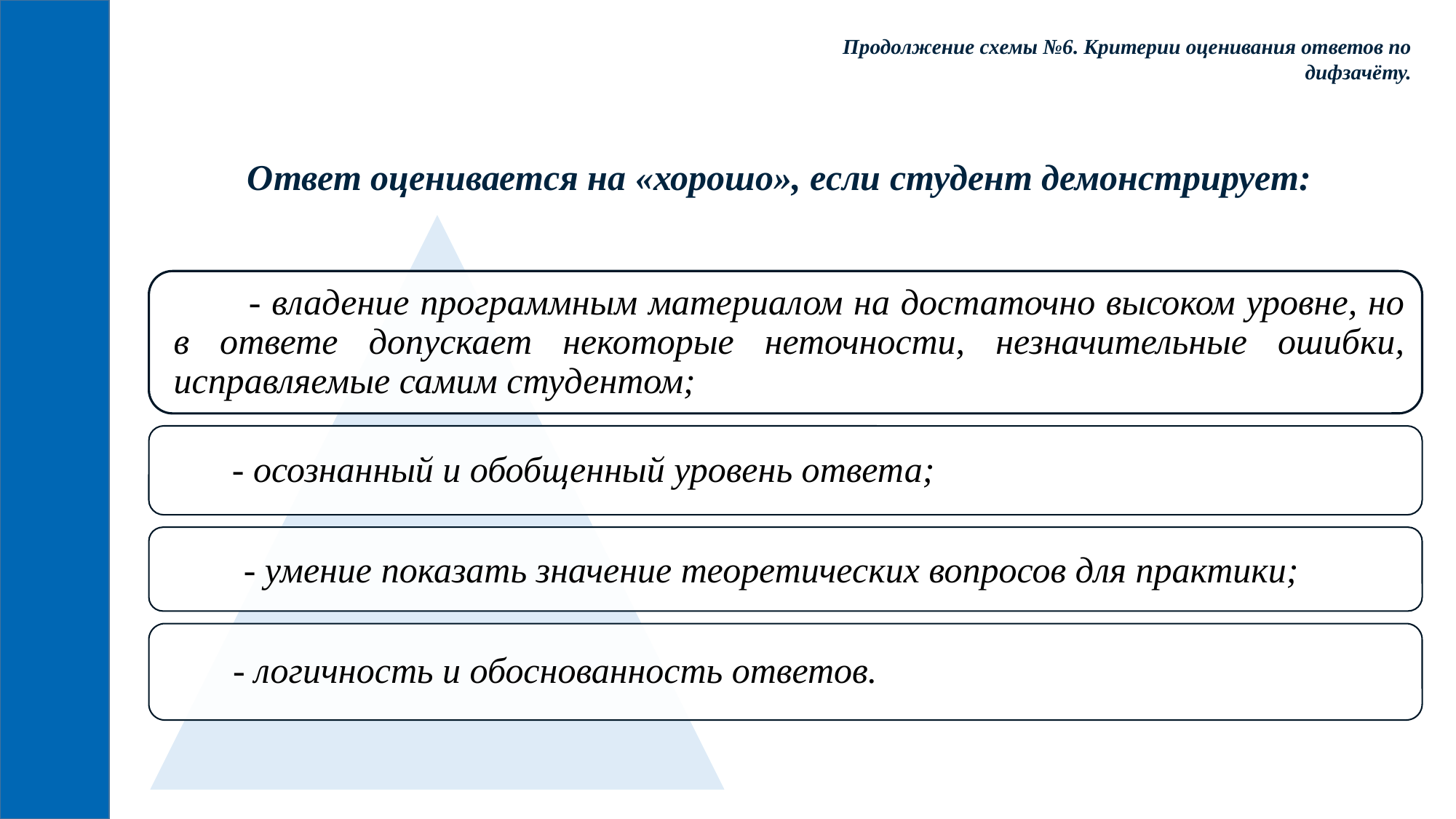

Продолжение схемы №6. Критерии оценивания ответов по дифзачёту.

Ответ оценивается на «хорошо», если студент демонстрирует:
       - владение программным материалом на достаточно высоком уровне, но в ответе допускает некоторые неточности, незначительные ошибки, исправляемые самим студентом;
       - осознанный и обобщенный уровень ответа;
       - умение показать значение теоретических вопросов для практики;
       - логичность и обоснованность ответов.